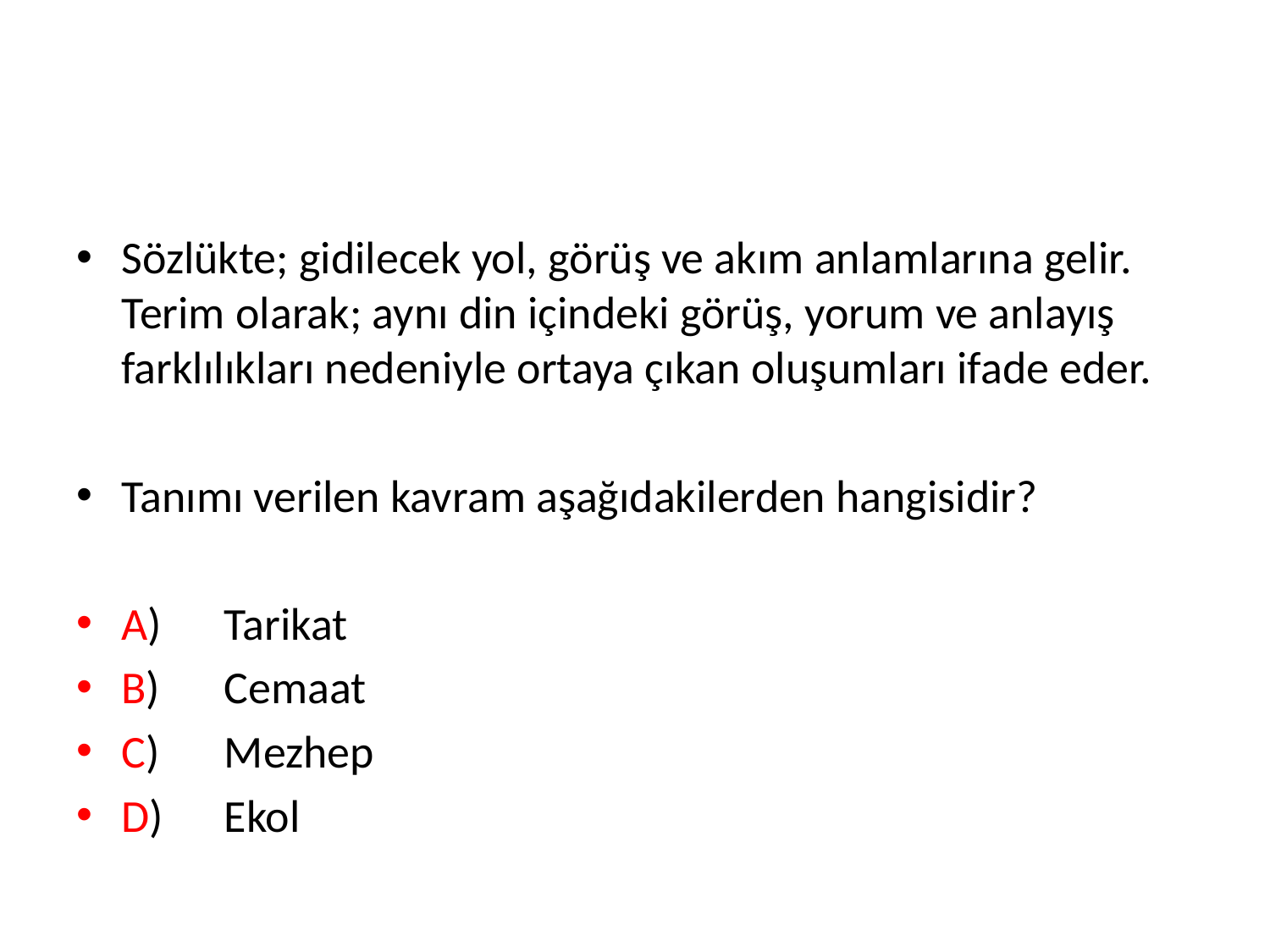

#
Sözlükte; gidilecek yol, görüş ve akım anlamlarına gelir. Terim olarak; aynı din içindeki görüş, yorum ve anlayış farklılıkları nedeniyle ortaya çıkan oluşumları ifade eder.

Tanımı verilen kavram aşağıdakilerden hangisidir?

A)	Tarikat
B)	Cemaat
C)	Mezhep
D)	Ekol